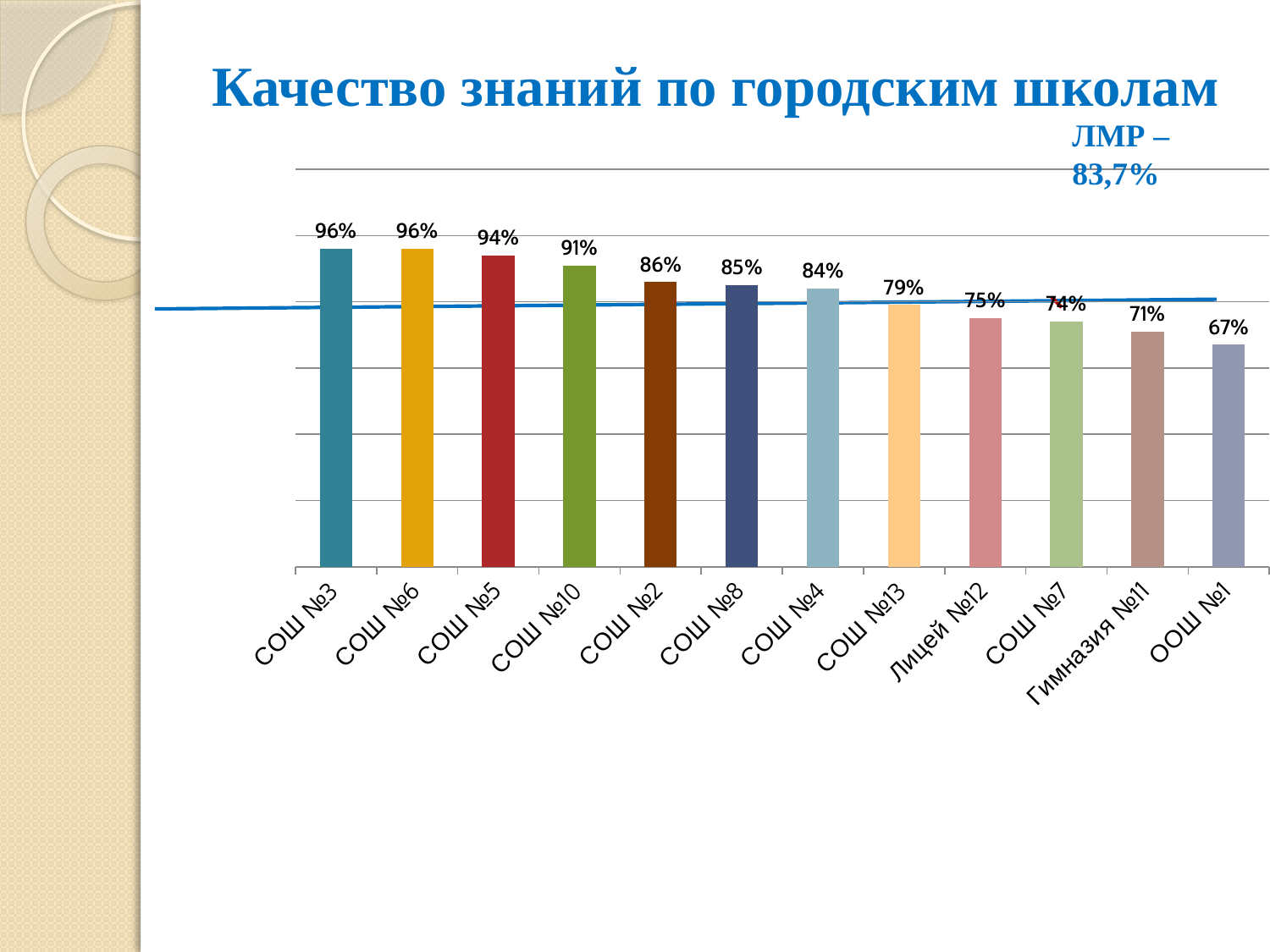

# Качество знаний по городским школам
ЛМР – 83,7%

### Chart

| Category |  |
|---|---|
| СОШ №3 | 0.96 |
| СОШ №6 | 0.96 |
| СОШ №5 | 0.94 |
| СОШ №10 | 0.91 |
| СОШ №2 | 0.86 |
| СОШ №8 | 0.85 |
| СОШ №4 | 0.84 |
| СОШ №13 | 0.79 |
| Лицей №12 | 0.75 |
| СОШ №7 | 0.74 |
| Гимназия №11 | 0.71 |
| ООШ №1 | 0.67 |